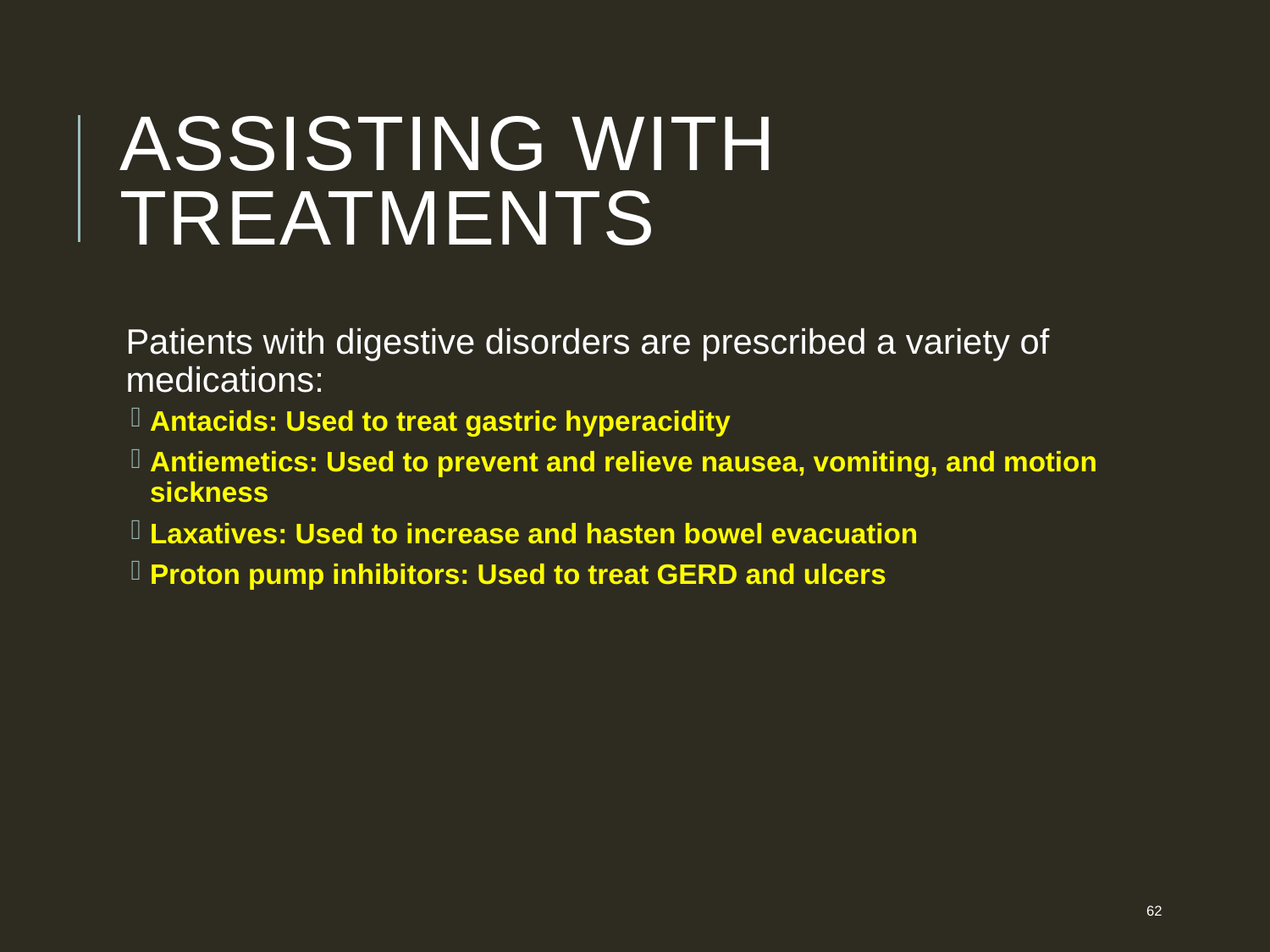

# Assisting with Treatments
Patients with digestive disorders are prescribed a variety of medications:
Antacids: Used to treat gastric hyperacidity
Antiemetics: Used to prevent and relieve nausea, vomiting, and motion sickness
Laxatives: Used to increase and hasten bowel evacuation
Proton pump inhibitors: Used to treat GERD and ulcers
 62